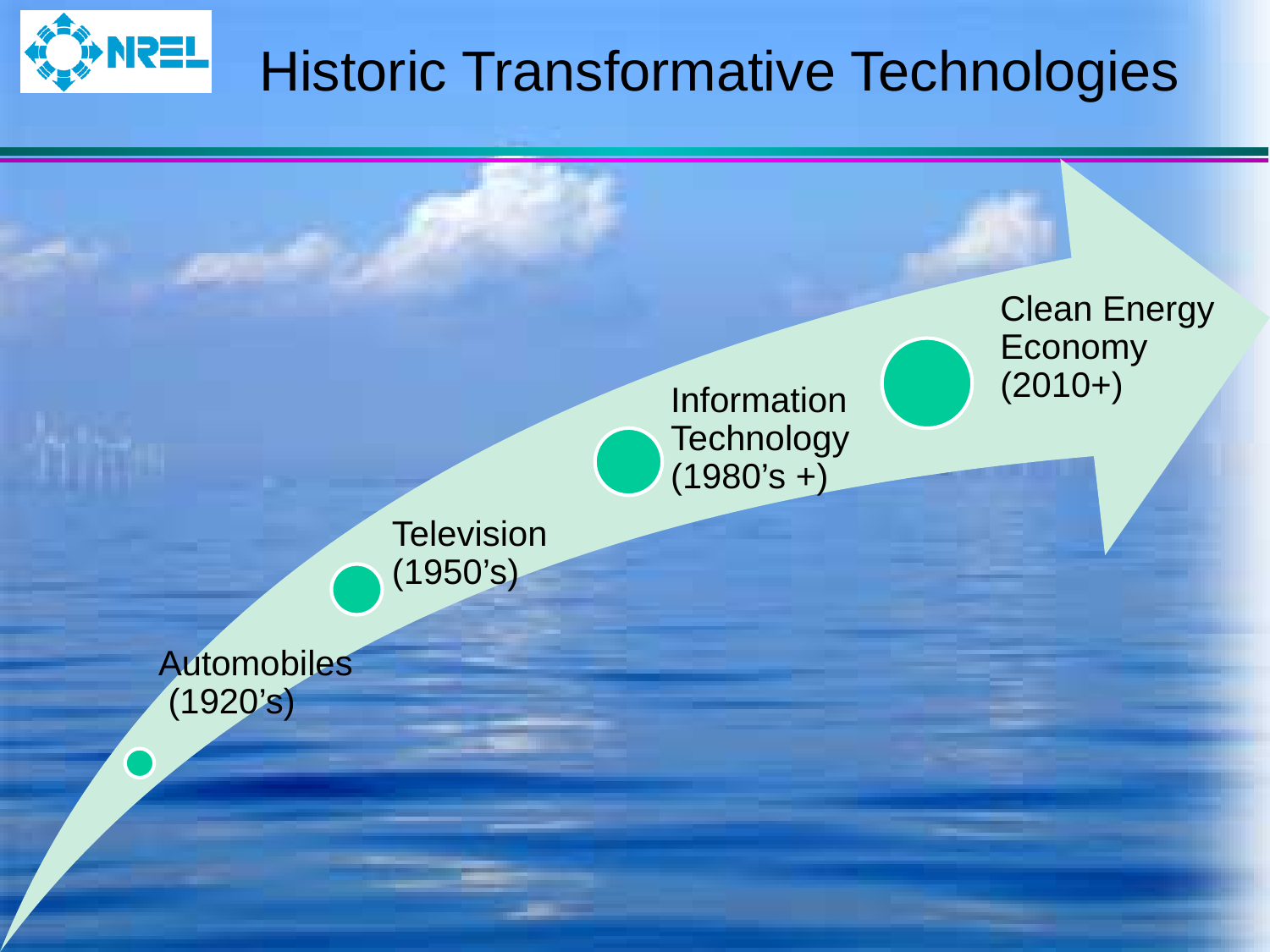

# Historic Transformative Technologies
Automobiles  (1920’s)
Television (1950’s)
Information Technology (1980’s +)
Clean Energy Economy (2010+)